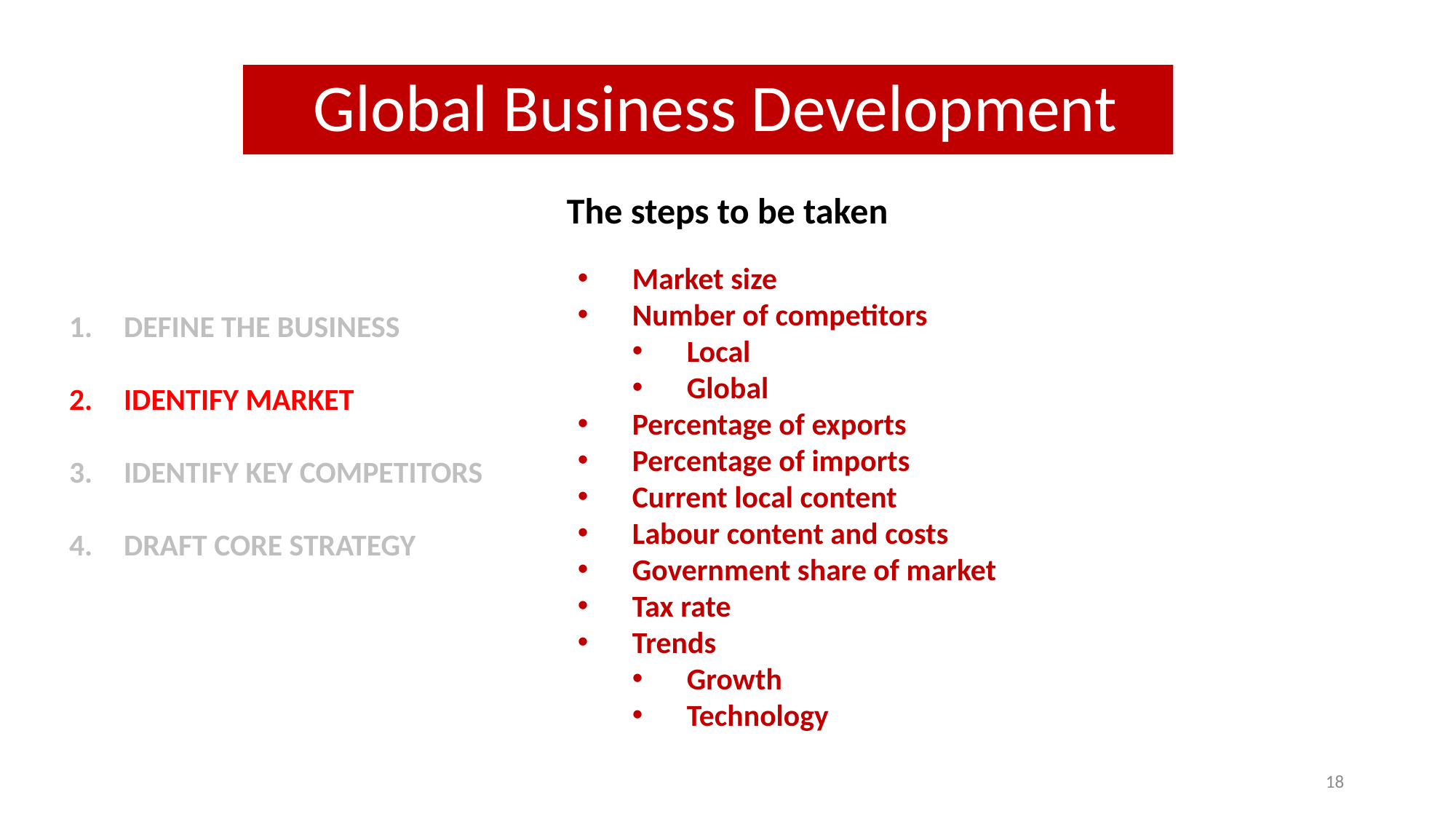

# Global Business Development
The steps to be taken
Market size
Number of competitors
Local
Global
Percentage of exports
Percentage of imports
Current local content
Labour content and costs
Government share of market
Tax rate
Trends
Growth
Technology
DEFINE THE BUSINESS

IDENTIFY MARKET

IDENTIFY KEY COMPETITORS

DRAFT CORE STRATEGY

18